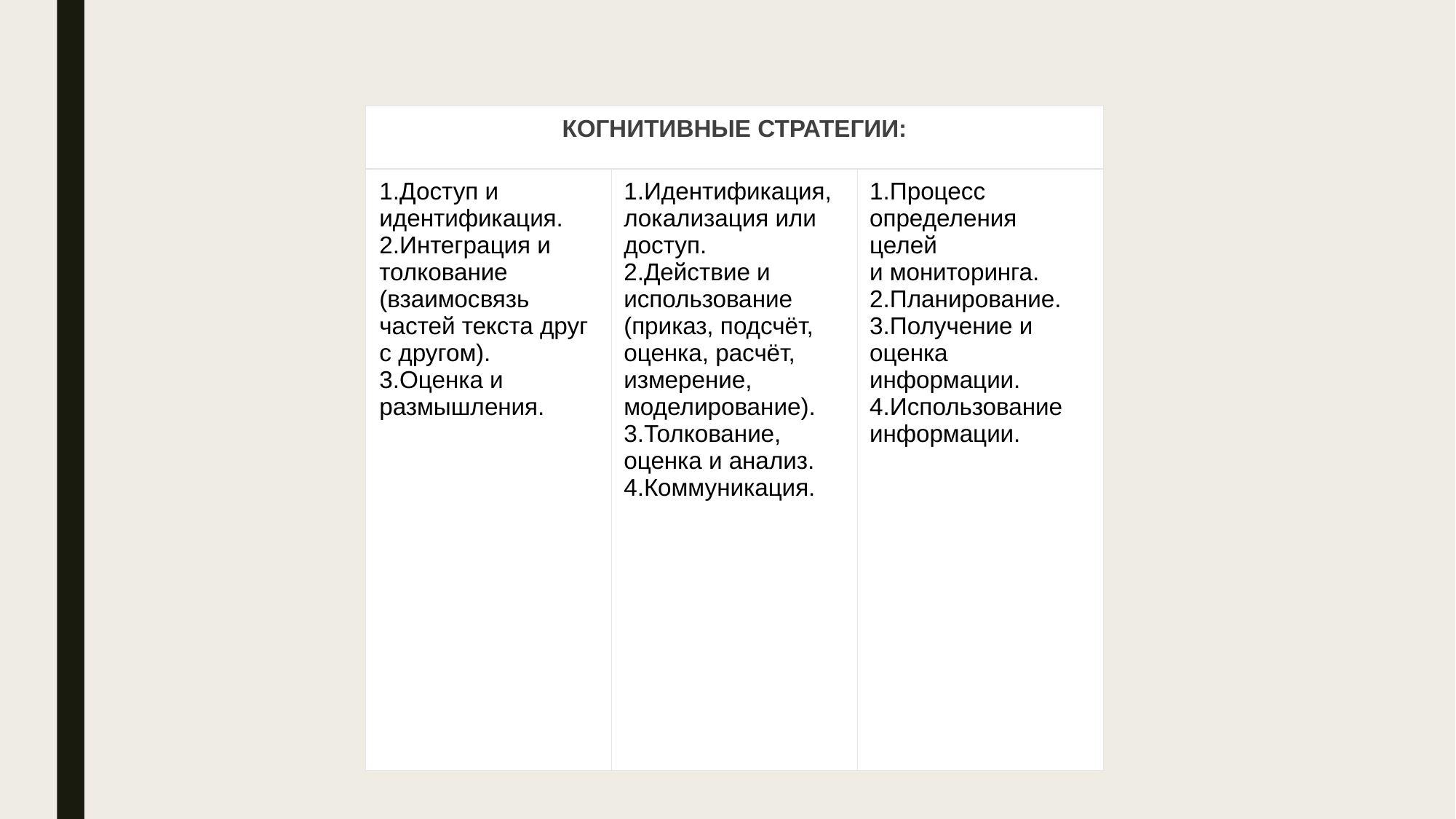

| КОГНИТИВНЫЕ СТРАТЕГИИ: |  |  |
| --- | --- | --- |
| Доступ и идентификация. Интеграция и толкование (взаимосвязь частей текста друг с другом). Оценка и размышления. | Идентификация, локализация или доступ. Действие и использование (приказ, подсчёт, оценка, расчёт, измерение, моделирование). Толкование, оценка и анализ. Коммуникация. | Процесс определения целей и мониторинга. Планирование. Получение и оценка информации. Использование информации. |